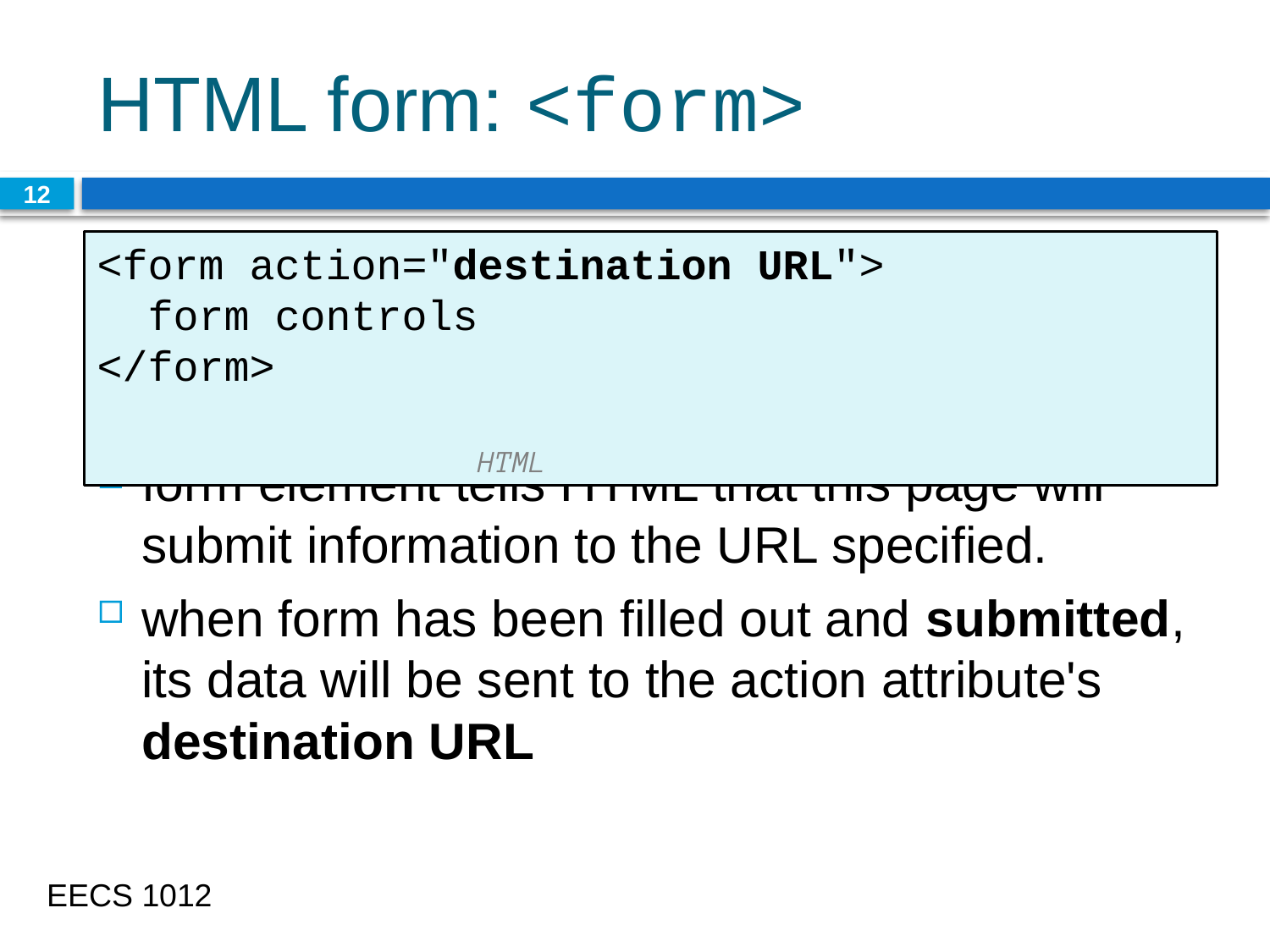

# HTML form: <form>
12
<form action="destination URL">
  form controls
</form>                                                        								HTML
form element tells HTML that this page will submit information to the URL specified.
when form has been filled out and submitted, its data will be sent to the action attribute's destination URL
EECS 1012